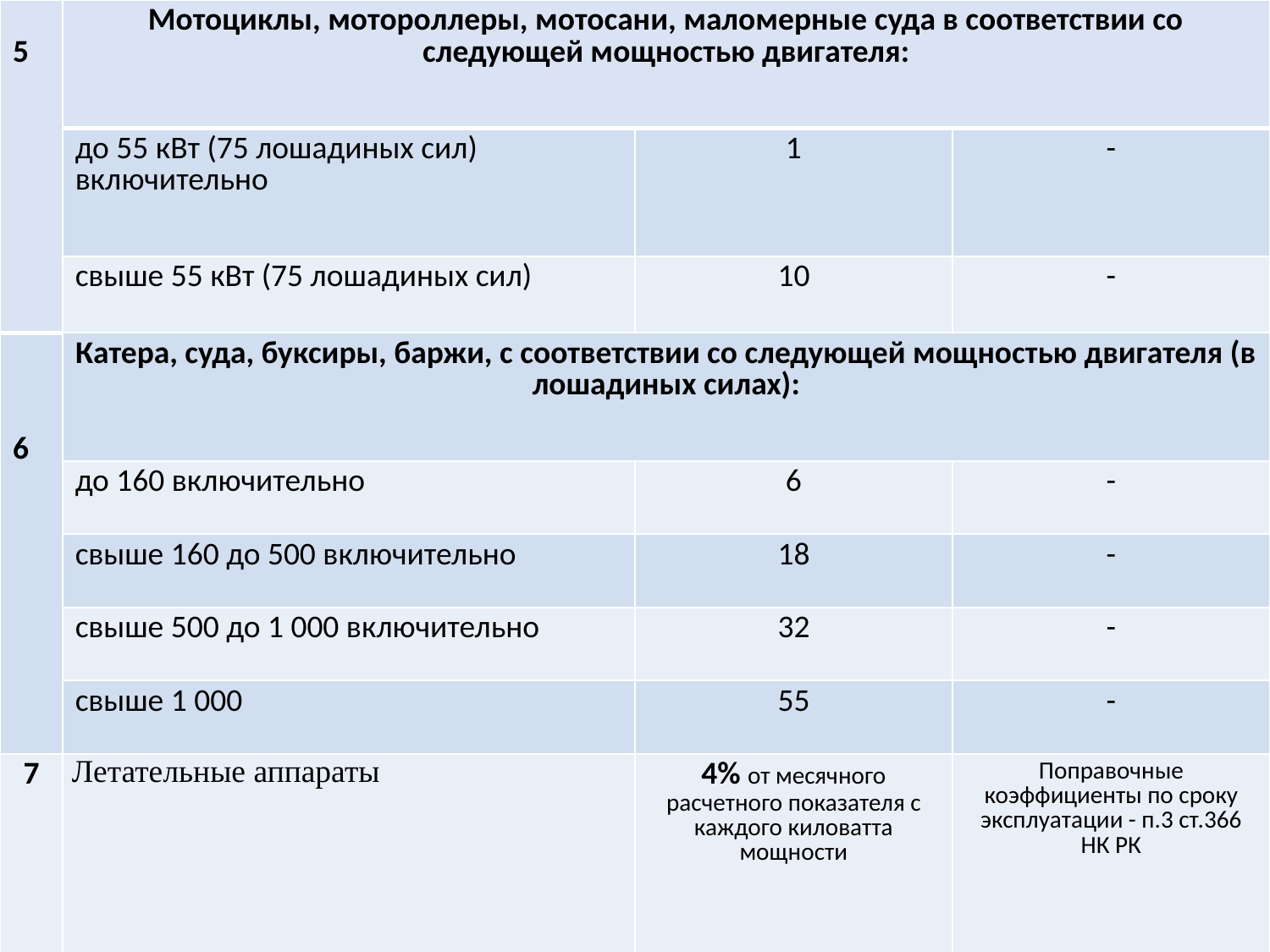

| 5 | Мотоциклы, мотороллеры, мотосани, маломерные суда в соответствии со следующей мощностью двигателя: |  |  |
| --- | --- | --- | --- |
|  | до 55 кВт (75 лошадиных сил) включительно | 1 | - |
|  | свыше 55 кВт (75 лошадиных сил) | 10 | - |
| 6 | Катера, суда, буксиры, баржи, с соответствии со следующей мощностью двигателя (в лошадиных силах): |  |  |
|  | до 160 включительно | 6 | - |
|  | свыше 160 до 500 включительно | 18 | - |
|  | свыше 500 до 1 000 включительно | 32 | - |
|  | свыше 1 000 | 55 | - |
| 7 | Летательные аппараты | 4% от месячного расчетного показателя с каждого киловатта мощности | Поправочные коэффициенты по сроку эксплуатации - п.3 ст.366 НК РК |